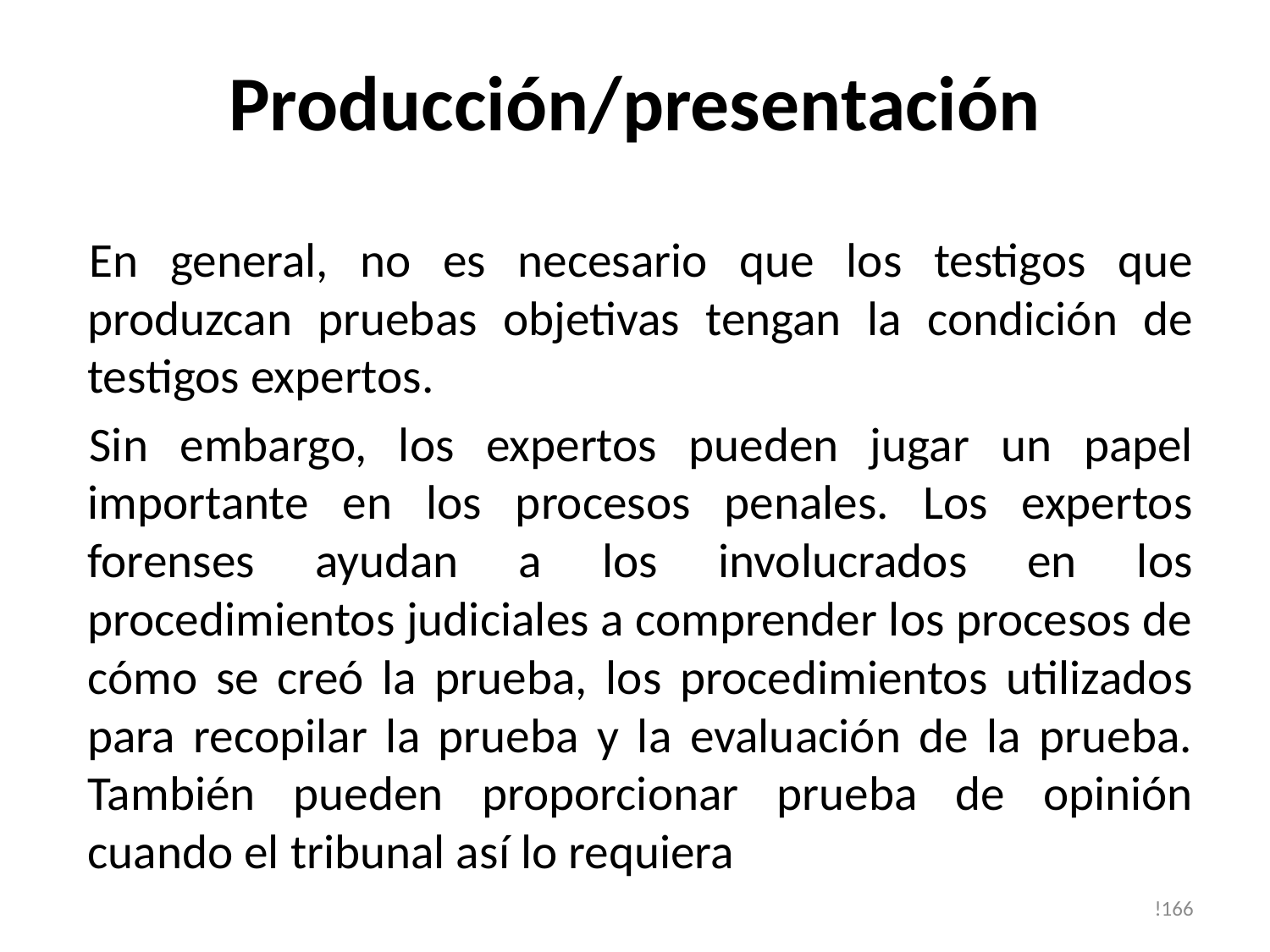

# Producción/presentación
En general, no es necesario que los testigos que produzcan pruebas objetivas tengan la condición de testigos expertos.
Sin embargo, los expertos pueden jugar un papel importante en los procesos penales. Los expertos forenses ayudan a los involucrados en los procedimientos judiciales a comprender los procesos de cómo se creó la prueba, los procedimientos utilizados para recopilar la prueba y la evaluación de la prueba. También pueden proporcionar prueba de opinión cuando el tribunal así lo requiera

!166